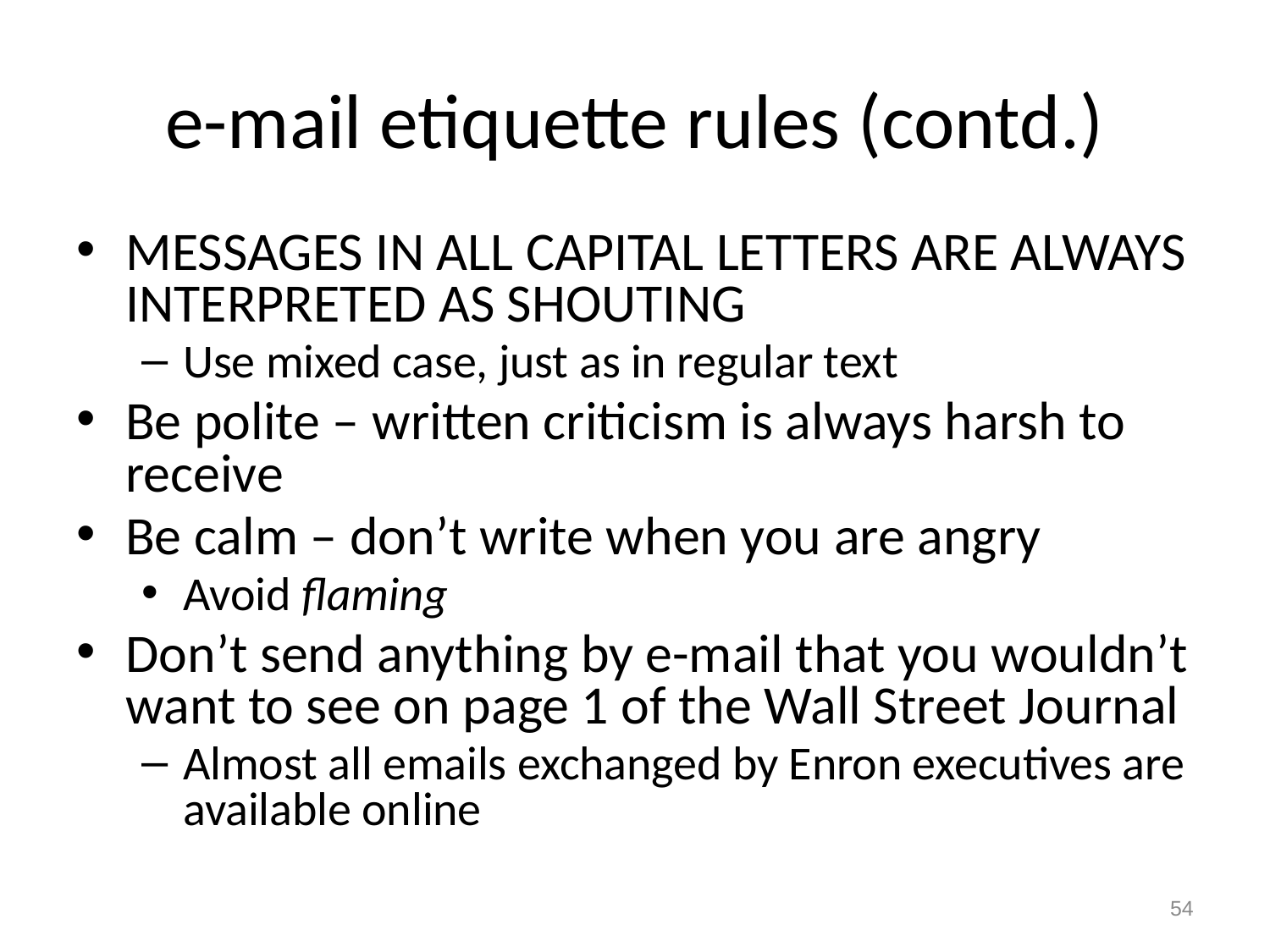

# e-mail etiquette rules (contd.)
MESSAGES IN ALL CAPITAL LETTERS ARE ALWAYS INTERPRETED AS SHOUTING
Use mixed case, just as in regular text
Be polite – written criticism is always harsh to receive
Be calm – don’t write when you are angry
Avoid flaming
Don’t send anything by e-mail that you wouldn’t want to see on page 1 of the Wall Street Journal
Almost all emails exchanged by Enron executives are available online
54